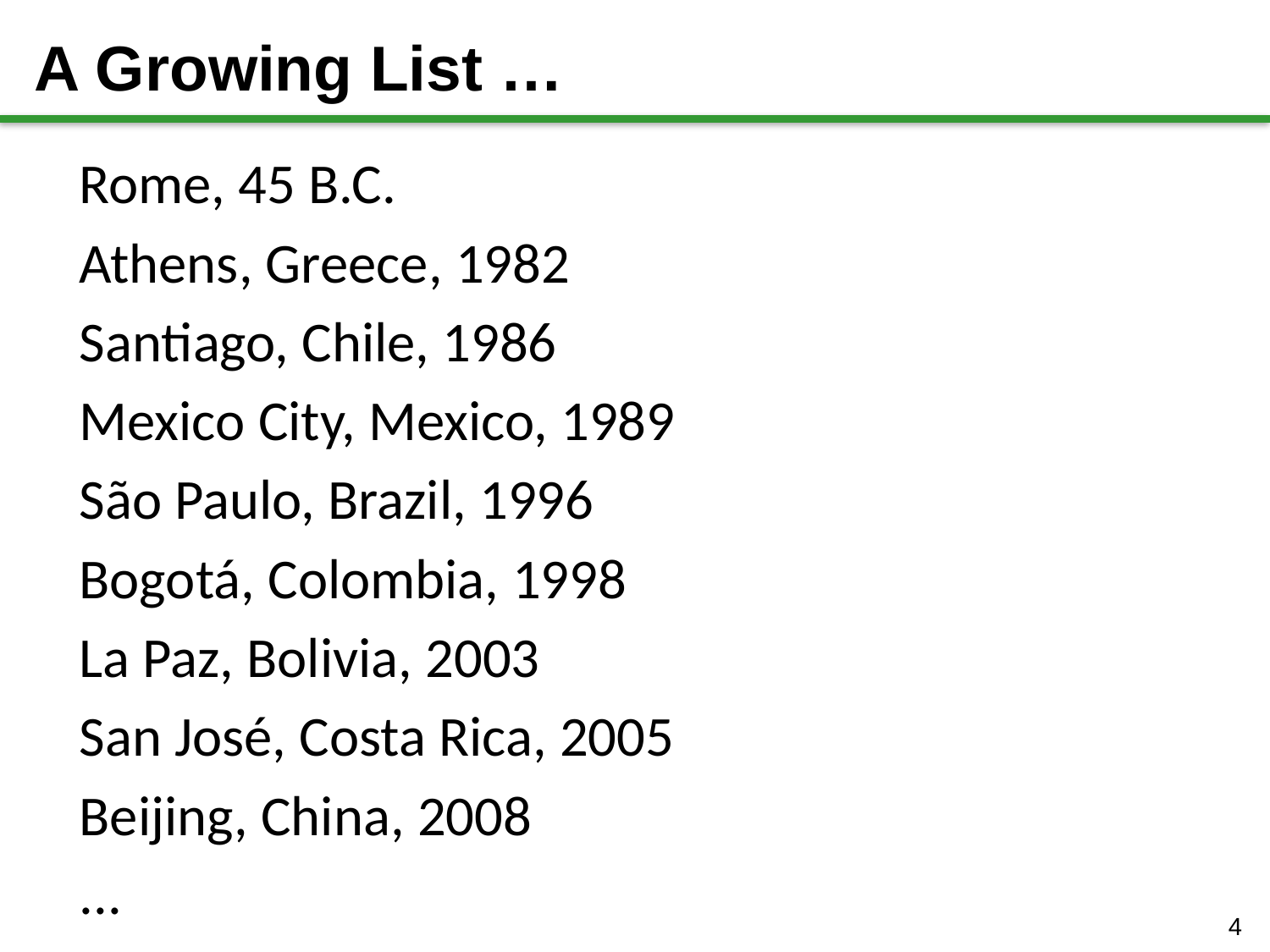

# A Growing List …

Rome, 45 B.C.
Athens, Greece, 1982
Santiago, Chile, 1986
Mexico City, Mexico, 1989
São Paulo, Brazil, 1996
Bogotá, Colombia, 1998
La Paz, Bolivia, 2003
San José, Costa Rica, 2005
Beijing, China, 2008
...

4